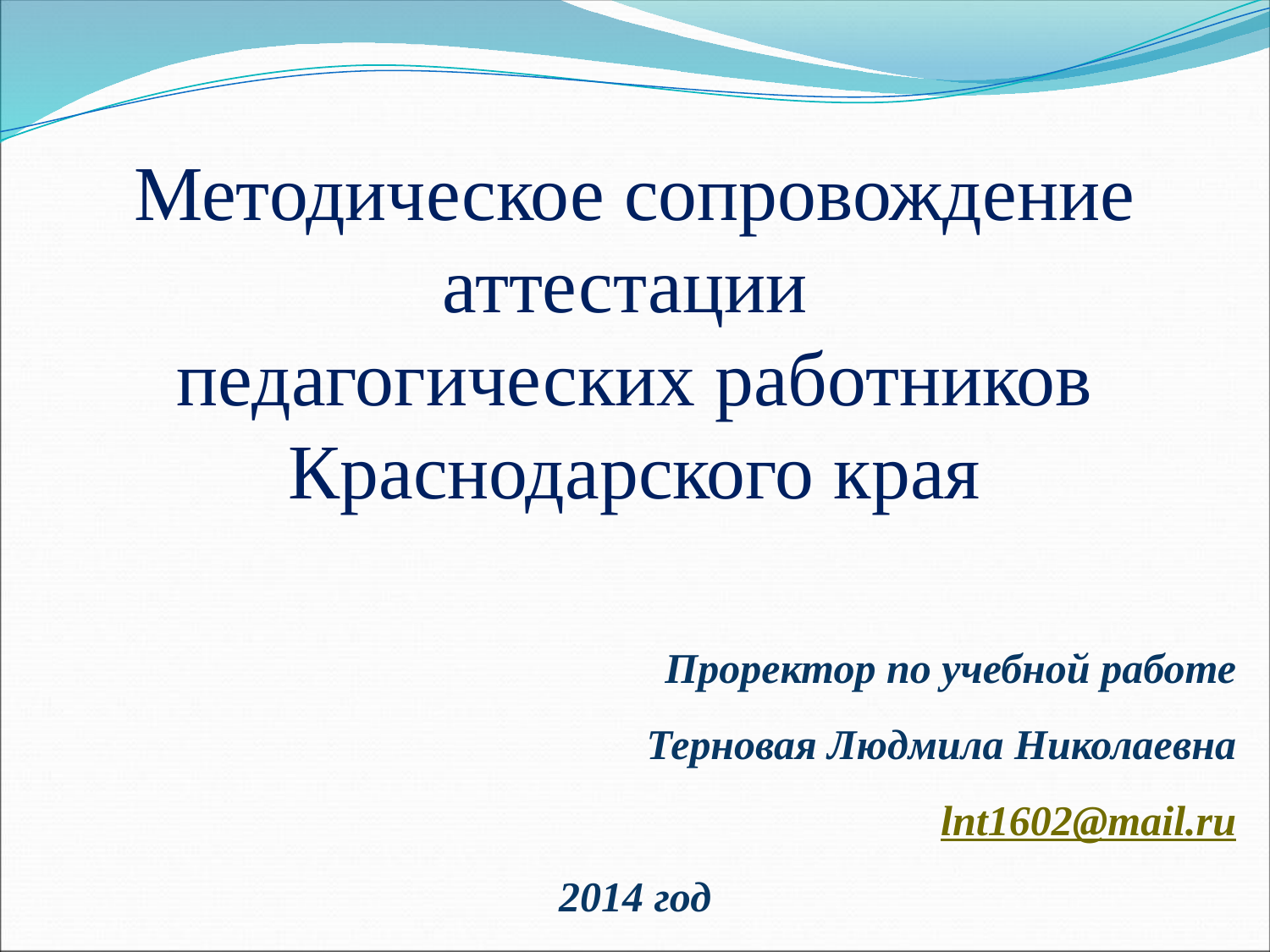

Методическое сопровождение аттестации
педагогических работников Краснодарского края

Проректор по учебной работе
Терновая Людмила Николаевна
lnt1602@mail.ru
2014 год